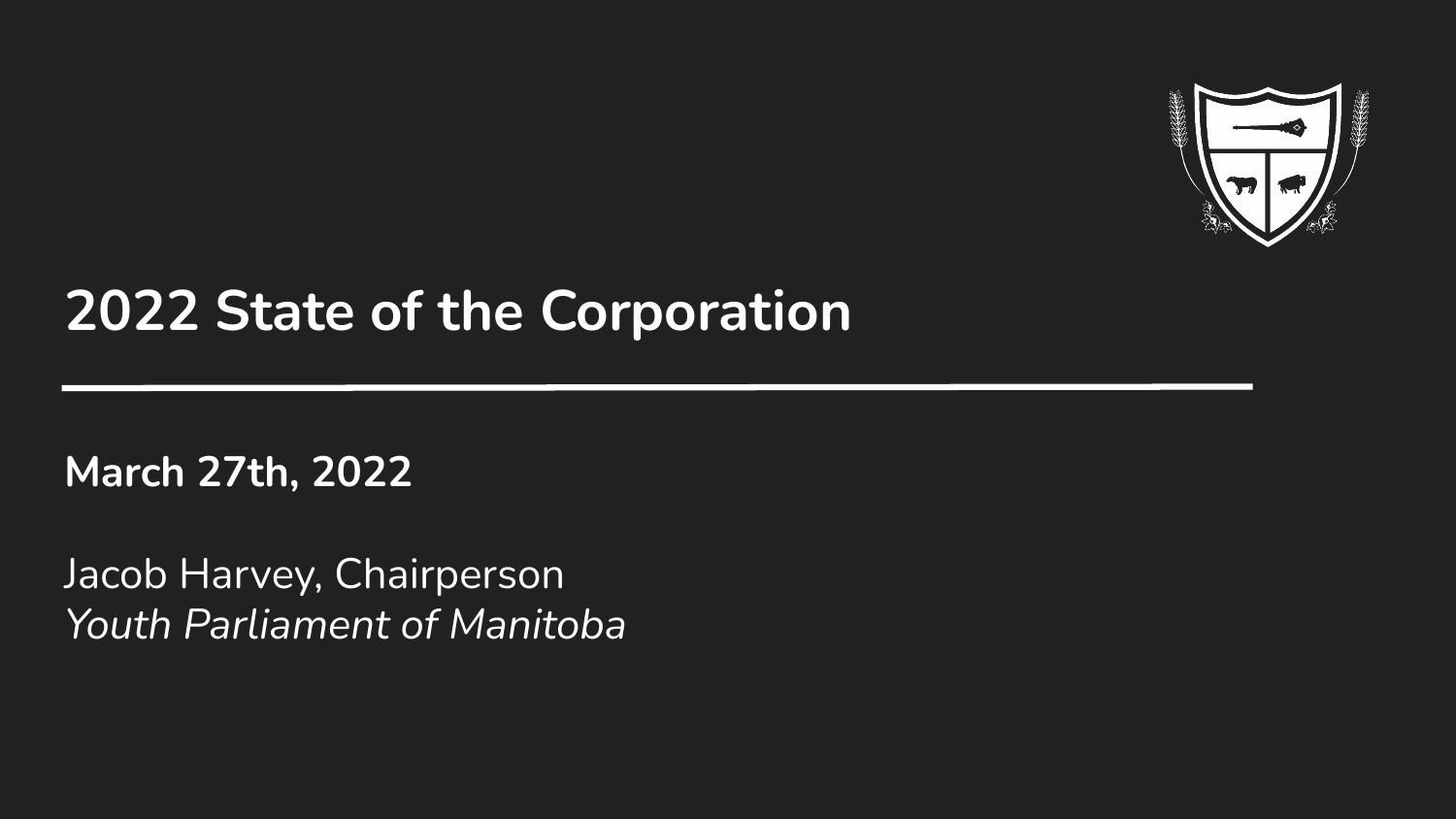

# 2022 State of the Corporation
March 27th, 2022

Jacob Harvey, Chairperson
Youth Parliament of Manitoba